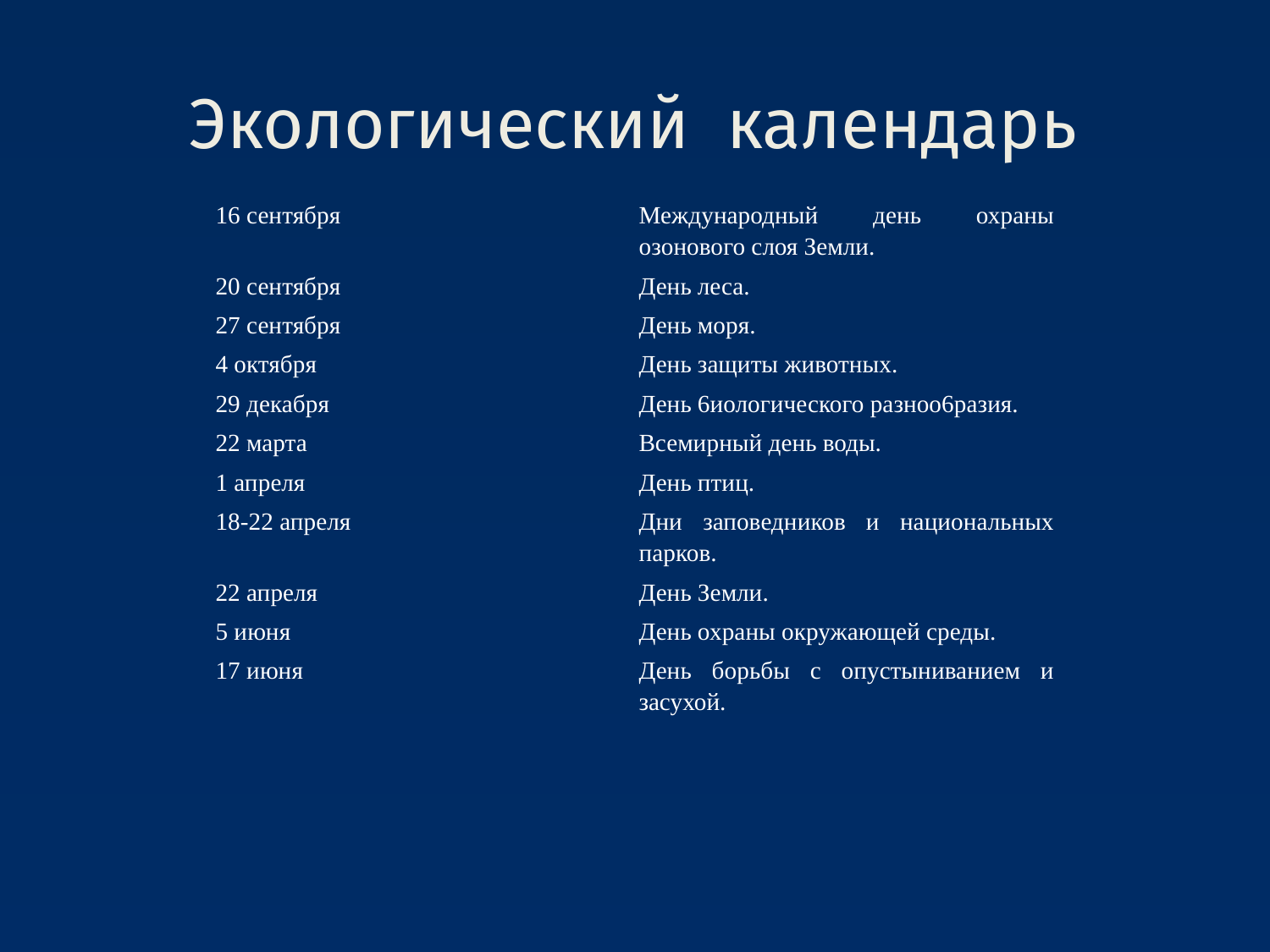

# Экологический  календарь
| 16 сентября | Международный день охраны озонового слоя Земли. |
| --- | --- |
| 20 сентября | День леса. |
| 27 сентября | День моря. |
| 4 октября | День защиты животных. |
| 29 декабря | День 6иологического разноо6разия. |
| 22 марта | Всемирный день воды. |
| 1 апреля | День птиц. |
| 18-22 апреля | Дни заповедников и национальных парков. |
| 22 апреля | День Земли. |
| 5 июня | День охраны окружающей среды. |
| 17 июня | День борьбы с опустыниванием и засухой. |